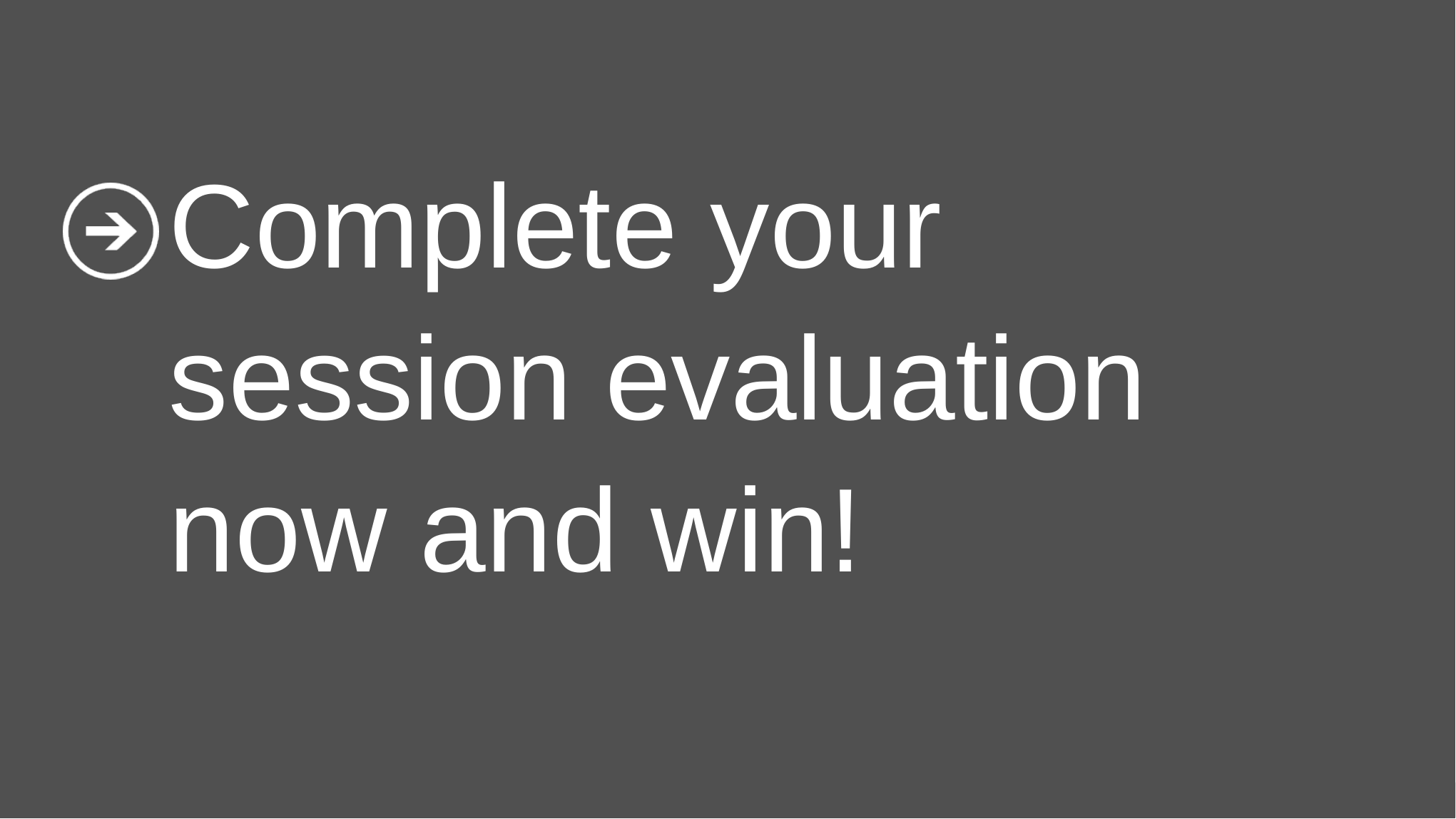

Complete your
session evaluation
now and win!